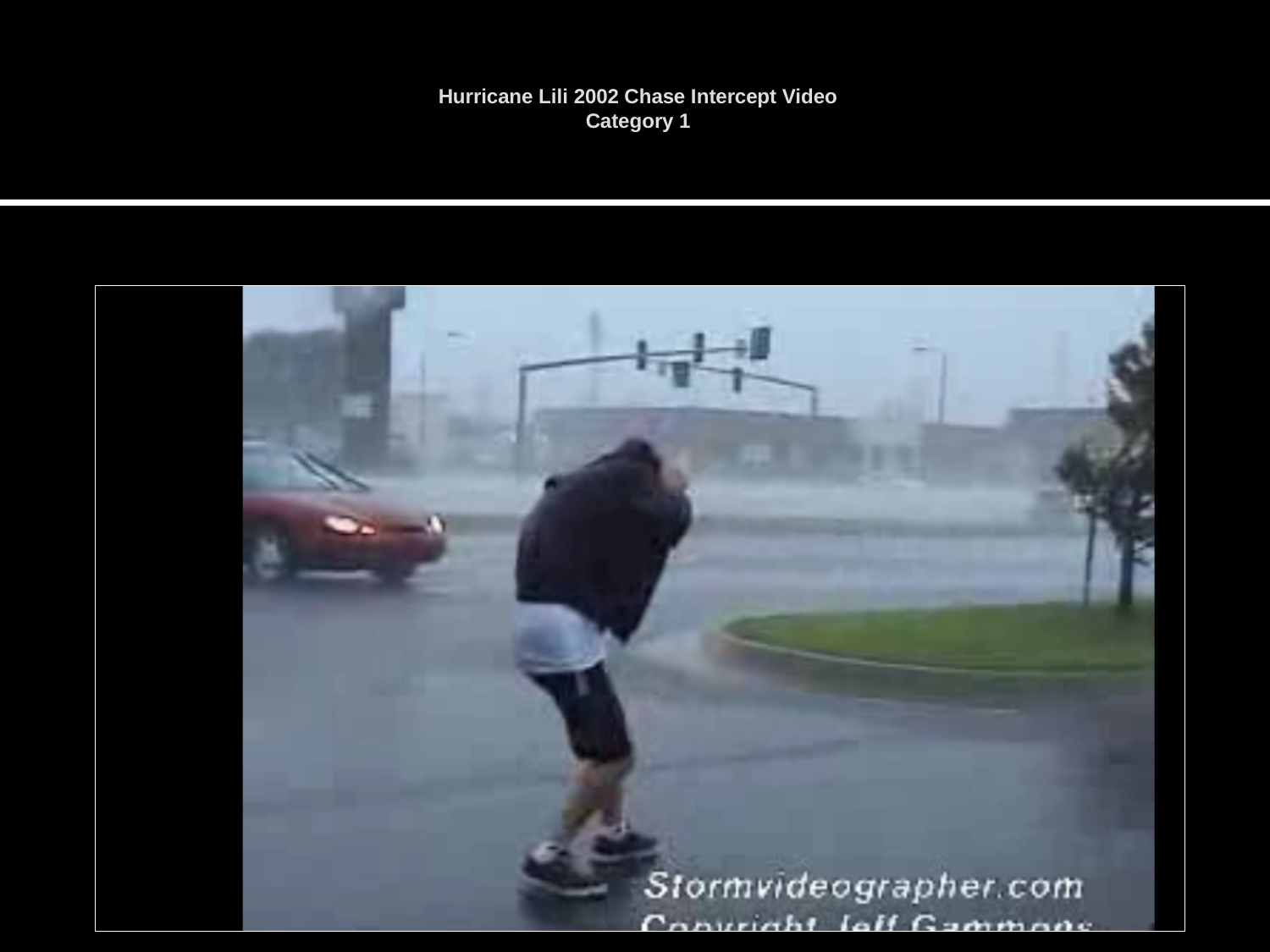

# Hurricane Lili 2002 Chase Intercept Video Category 1
http://www.youtube.com/watch?v=4YQYuiTh-kc